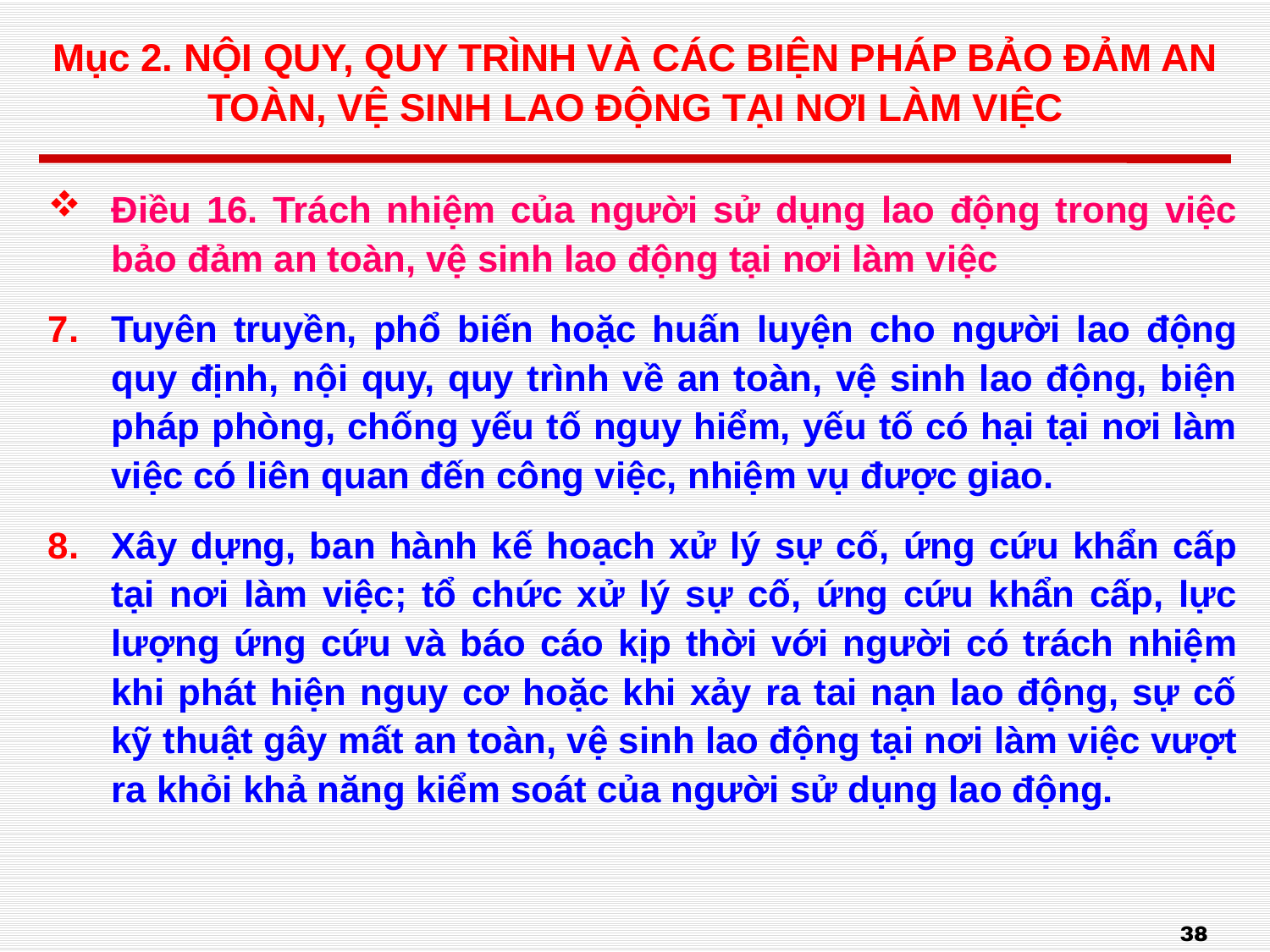

# Mục 2. NỘI QUY, QUY TRÌNH VÀ CÁC BIỆN PHÁP BẢO ĐẢM AN TOÀN, VỆ SINH LAO ĐỘNG TẠI NƠI LÀM VIỆC
Điều 16. Trách nhiệm của người sử dụng lao động trong việc bảo đảm an toàn, vệ sinh lao động tại nơi làm việc
Tuyên truyền, phổ biến hoặc huấn luyện cho người lao động quy định, nội quy, quy trình về an toàn, vệ sinh lao động, biện pháp phòng, chống yếu tố nguy hiểm, yếu tố có hại tại nơi làm việc có liên quan đến công việc, nhiệm vụ được giao.
Xây dựng, ban hành kế hoạch xử lý sự cố, ứng cứu khẩn cấp tại nơi làm việc; tổ chức xử lý sự cố, ứng cứu khẩn cấp, lực lượng ứng cứu và báo cáo kịp thời với người có trách nhiệm khi phát hiện nguy cơ hoặc khi xảy ra tai nạn lao động, sự cố kỹ thuật gây mất an toàn, vệ sinh lao động tại nơi làm việc vượt ra khỏi khả năng kiểm soát của người sử dụng lao động.